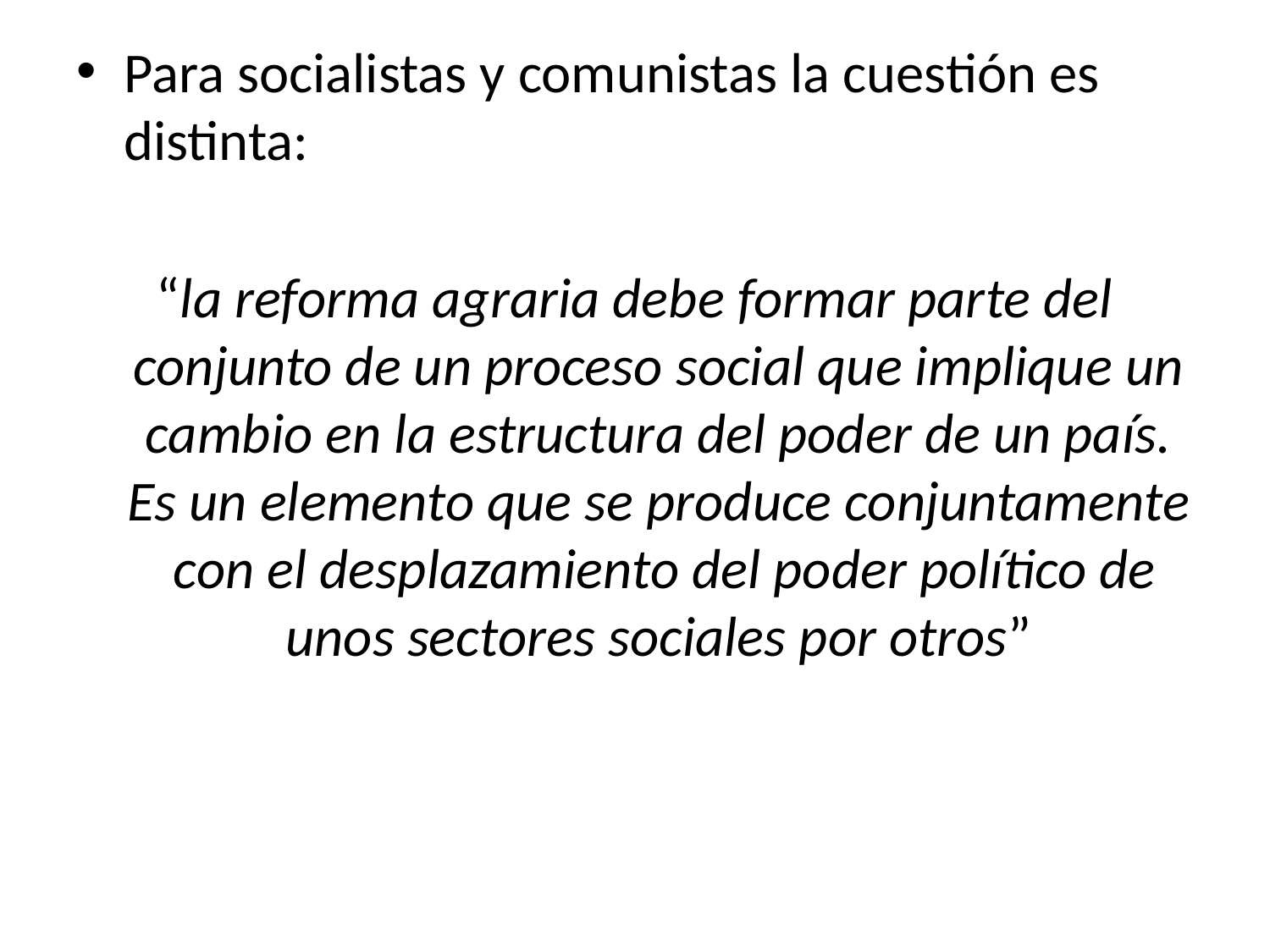

Para socialistas y comunistas la cuestión es distinta:

“la reforma agraria debe formar parte del conjunto de un proceso social que implique un cambio en la estructura del poder de un país. Es un elemento que se produce conjuntamente  con el desplazamiento del poder político de unos sectores sociales por otros”